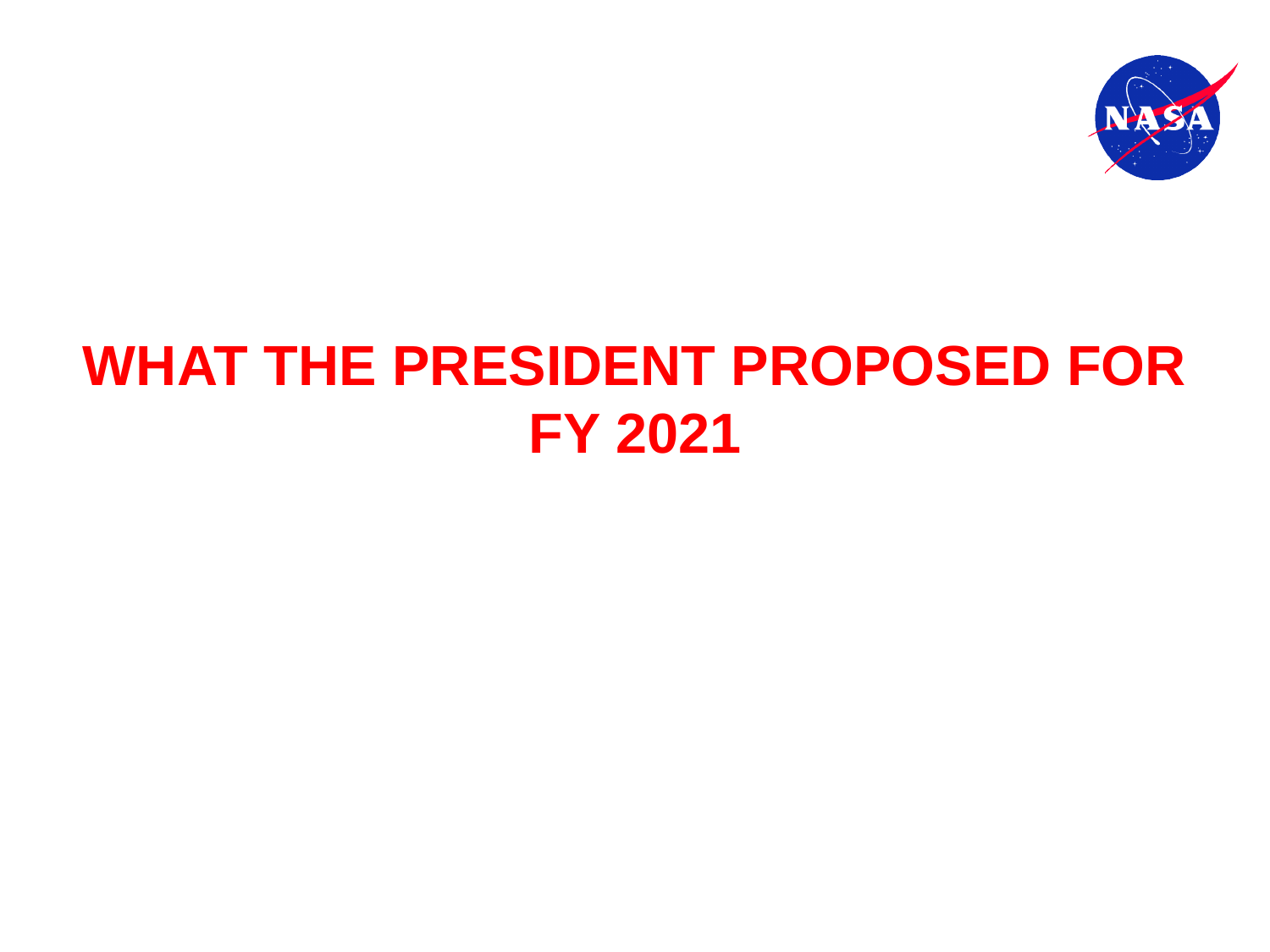

# WHAT THE PRESIDENT PROPOSED FOR FY 2021